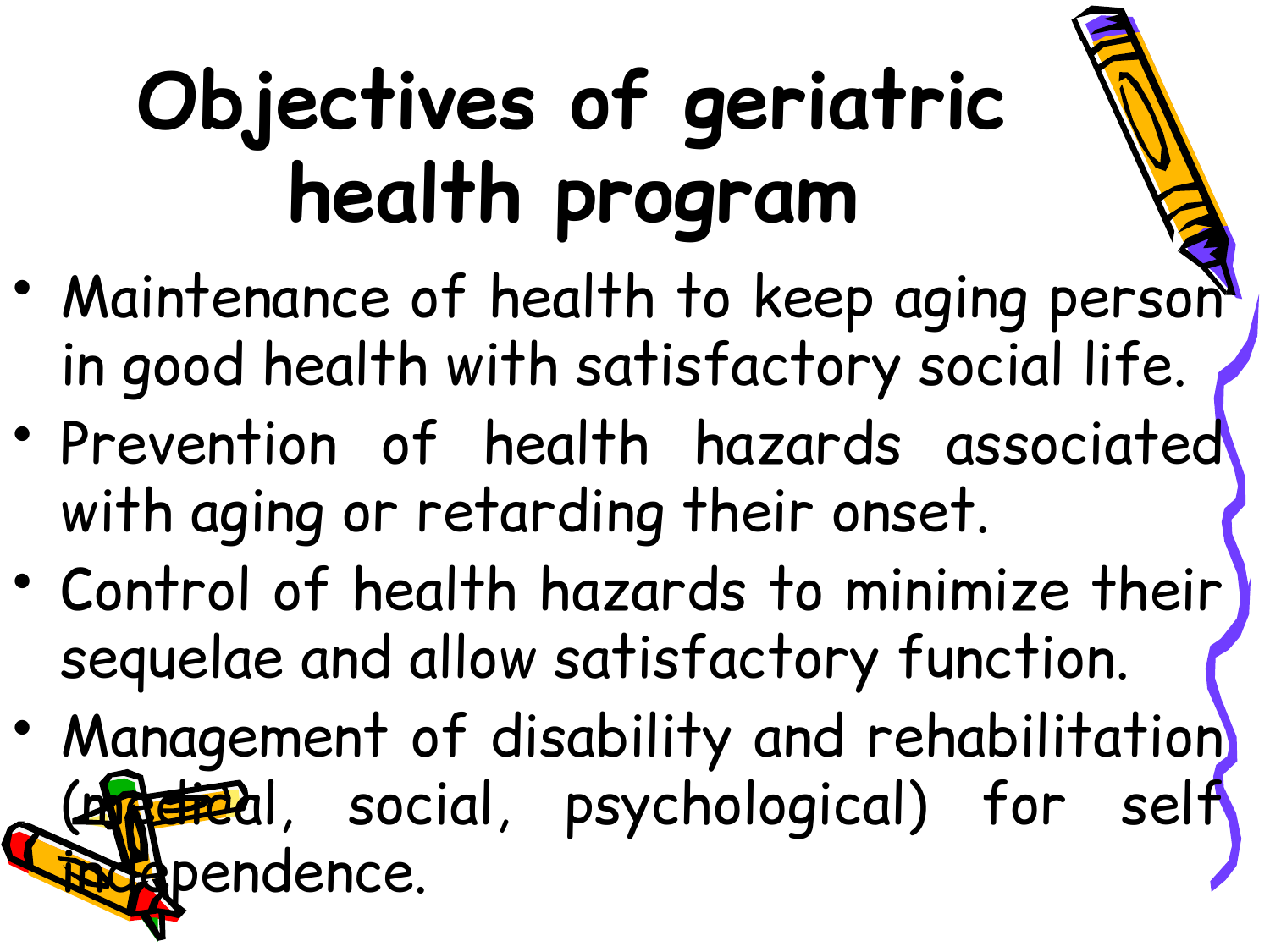

# Objectives of geriatric health program
Maintenance of health to keep aging person in good health with satisfactory social life.
Prevention of health hazards associated with aging or retarding their onset.
Control of health hazards to minimize their sequelae and allow satisfactory function.
Management of disability and rehabilitation (medical, social, psychological) for self independence.